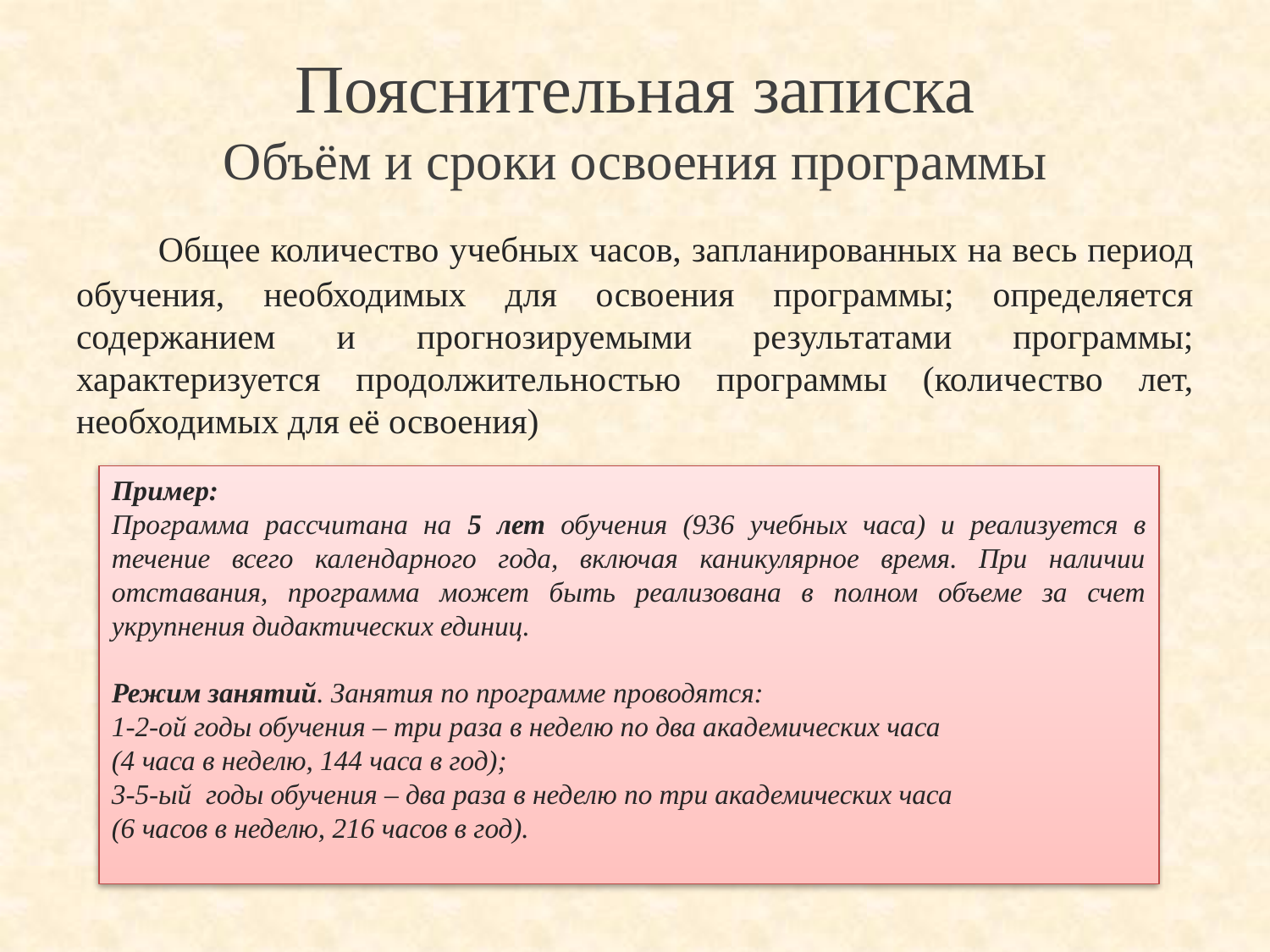

# Пояснительная записка Объём и сроки освоения программы
      Общее количество учебных часов, запланированных на весь период обучения, необходимых для освоения программы; определяется содержанием и прогнозируемыми результатами программы; характеризуется продолжительностью программы (количество лет, необходимых для её освоения)
Пример:
Программа рассчитана на 5 лет обучения (936 учебных часа) и реализуется в течение всего календарного года, включая каникулярное время. При наличии отставания, программа может быть реализована в полном объеме за счет укрупнения дидактических единиц.

Режим занятий. Занятия по программе проводятся:
1-2-ой годы обучения – три раза в неделю по два академических часа
(4 часа в неделю, 144 часа в год);
3-5-ый  годы обучения – два раза в неделю по три академических часа
(6 часов в неделю, 216 часов в год).